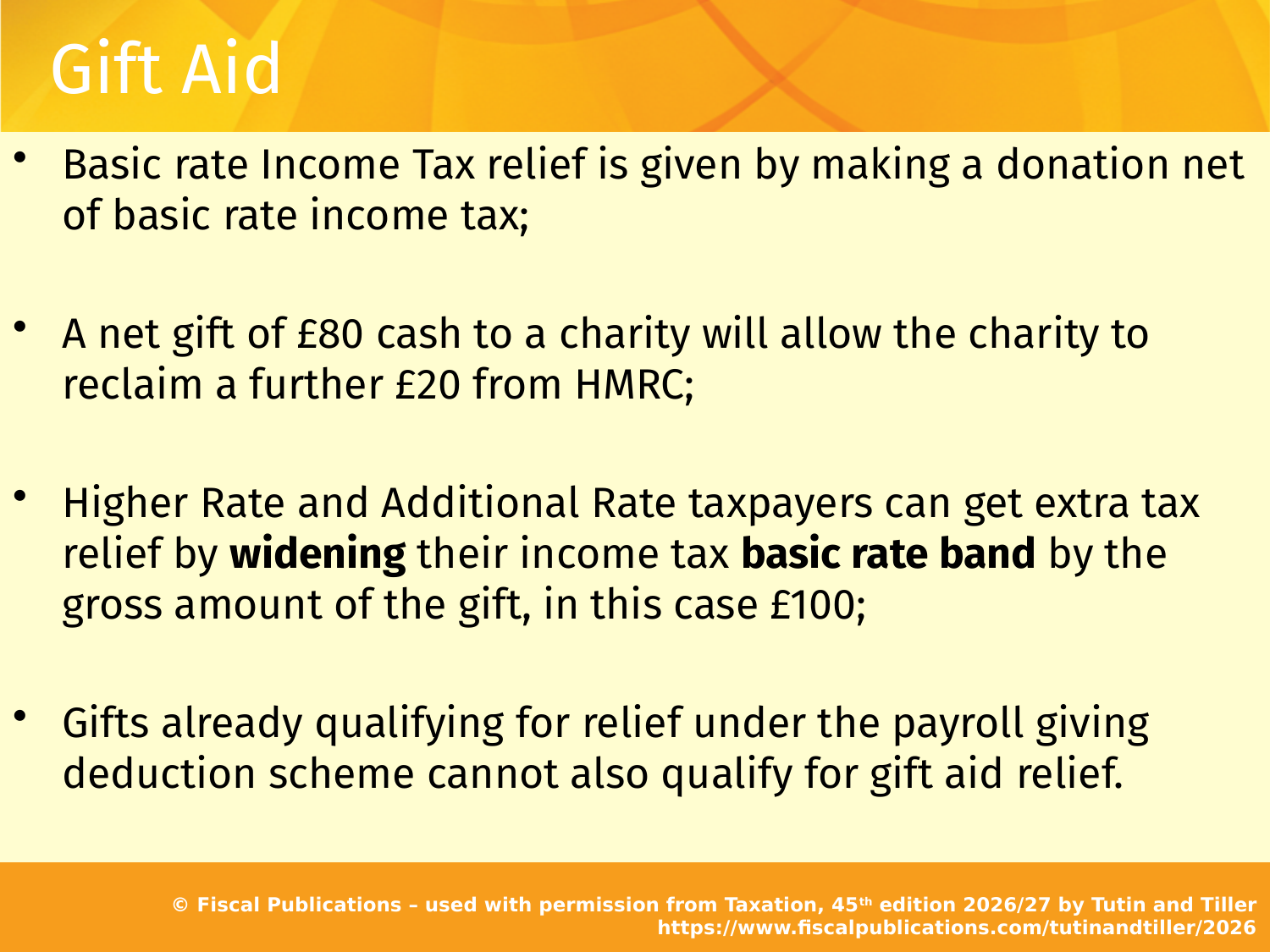

# Gift Aid
Basic rate Income Tax relief is given by making a donation net of basic rate income tax;

A net gift of £80 cash to a charity will allow the charity to reclaim a further £20 from HMRC;

Higher Rate and Additional Rate taxpayers can get extra tax relief by widening their income tax basic rate band by the gross amount of the gift, in this case £100;

Gifts already qualifying for relief under the payroll giving deduction scheme cannot also qualify for gift aid relief.